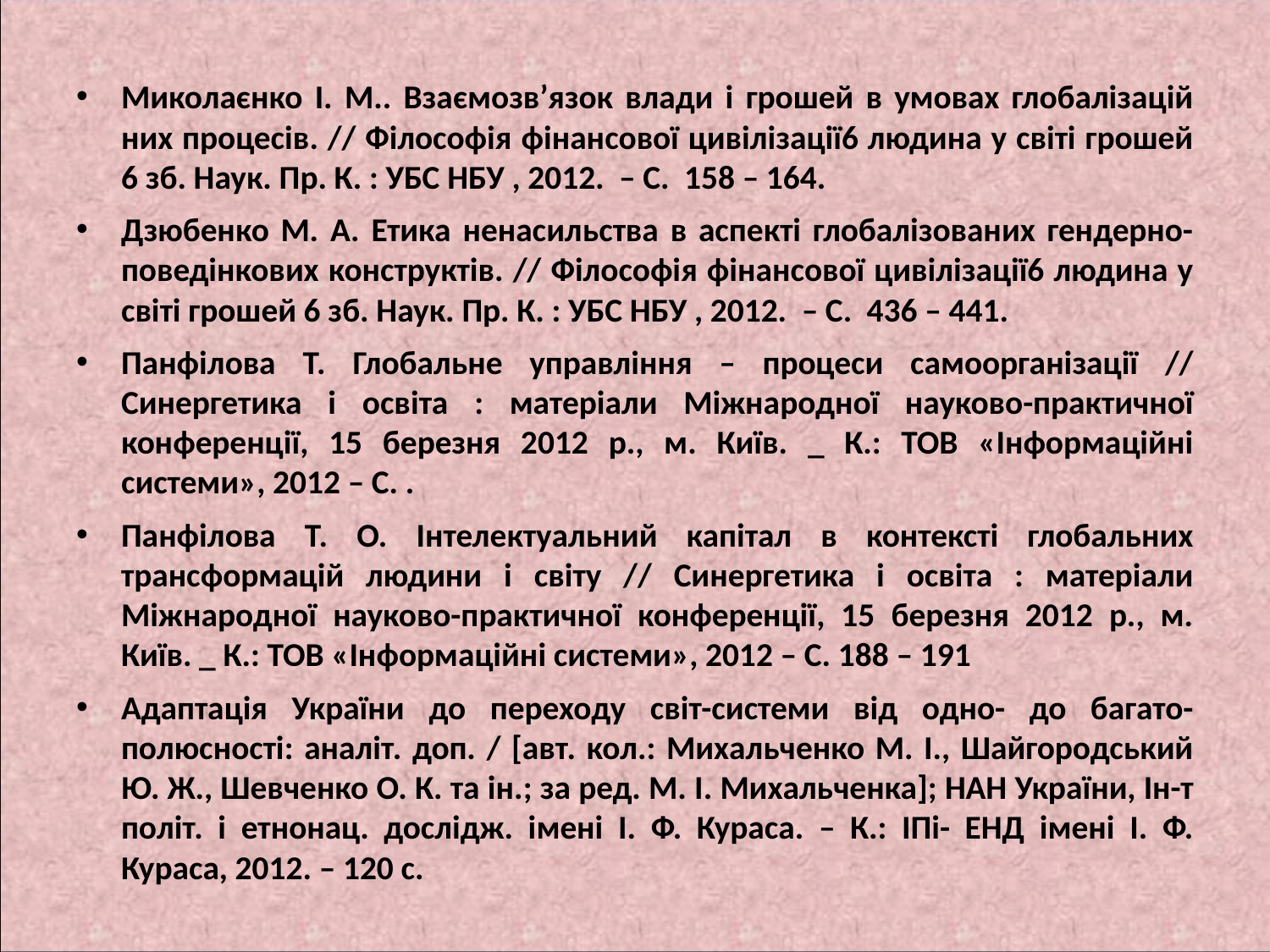

#
Миколаєнко І. М.. Взаємозв’язок влади і грошей в умовах глобалізацій них процесів. // Філософія фінансової цивілізації6 людина у світі грошей 6 зб. Наук. Пр. К. : УБС НБУ , 2012.  – С.  158 – 164.
Дзюбенко М. А. Етика ненасильства в аспекті глобалізованих гендерно-поведінкових конструктів. // Філософія фінансової цивілізації6 людина у світі грошей 6 зб. Наук. Пр. К. : УБС НБУ , 2012.  – С.  436 – 441.
Панфілова Т. Глобальне управління – процеси самоорганізації // Синергетика і освіта : матеріали Міжнародної науково-практичної конференції, 15 березня 2012 р., м. Київ. _ К.: ТОВ «Інформаційні системи», 2012 – С. .
Панфілова Т. О. Інтелектуальний капітал в контексті глобальних трансформацій людини і світу // Синергетика і освіта : матеріали Міжнародної науково-практичної конференції, 15 березня 2012 р., м. Київ. _ К.: ТОВ «Інформаційні системи», 2012 – С. 188 – 191
Адаптація України до переходу світ-системи від одно- до багато- полюсності: аналіт. доп. / [авт. кол.: Михальченко М. І., Шайгородський Ю. Ж., Шевченко О. К. та ін.; за ред. М. І. Михальченка]; НАН України, Ін-т політ. і етнонац. дослідж. імені І. Ф. Кураса. – К.: ІПі- ЕНД імені І. Ф. Кураса, 2012. – 120 с.